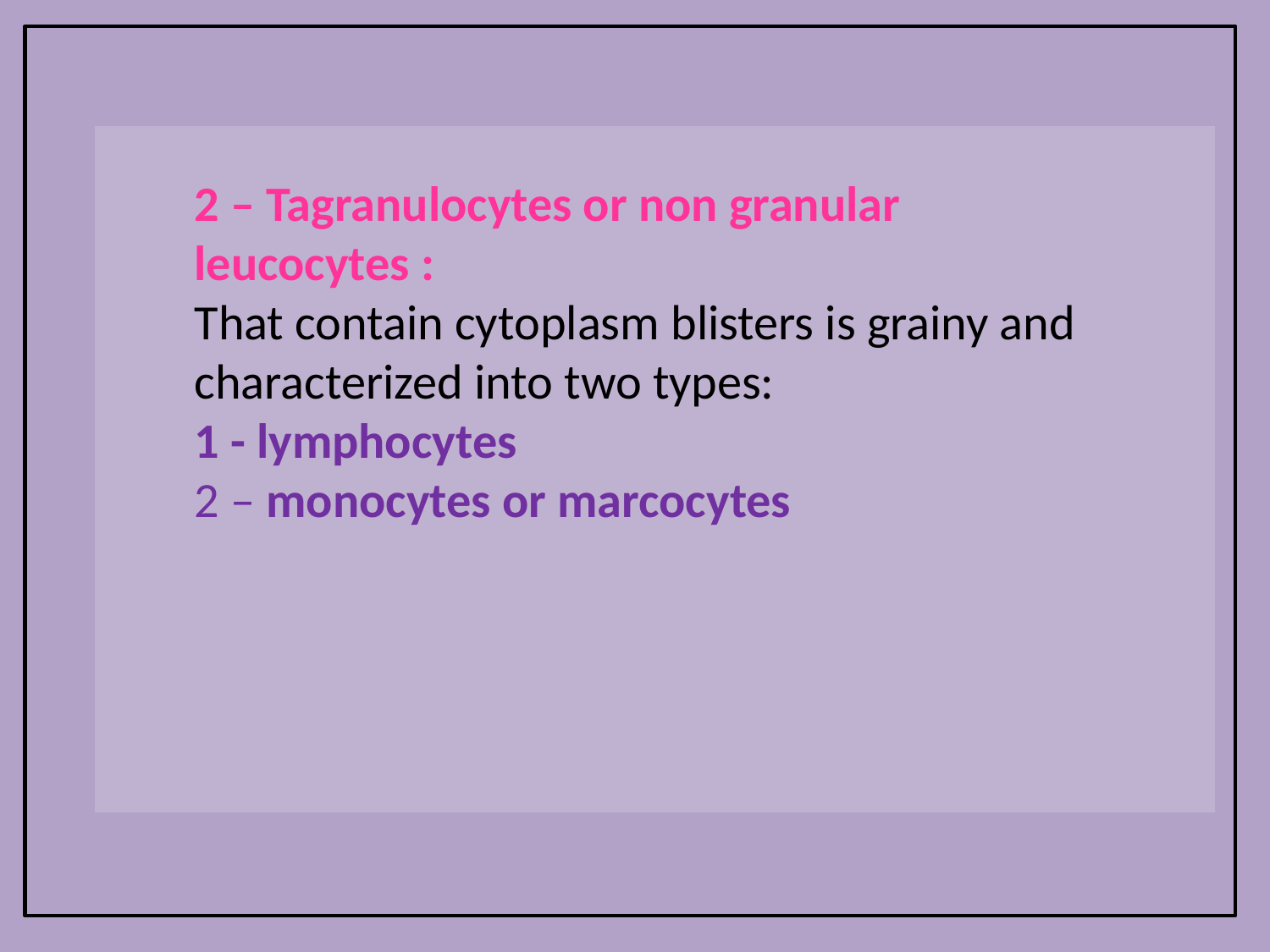

2 – Tagranulocytes or non granular leucocytes :
That contain cytoplasm blisters is grainy and characterized into two types:
1 - lymphocytes
2 – monocytes or marcocytes